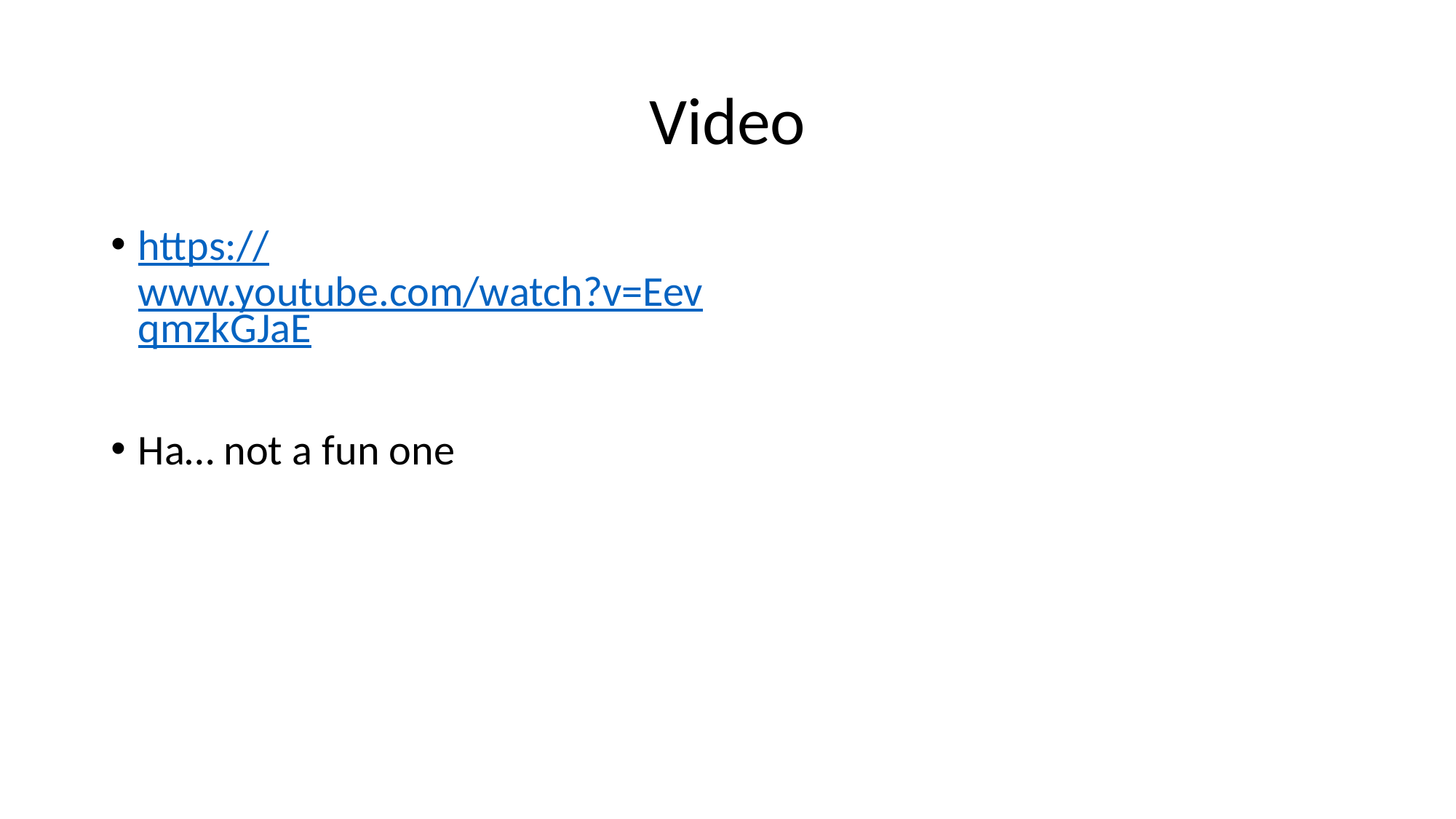

# Video
https://www.youtube.com/watch?v=EevqmzkGJaE

Ha… not a fun one